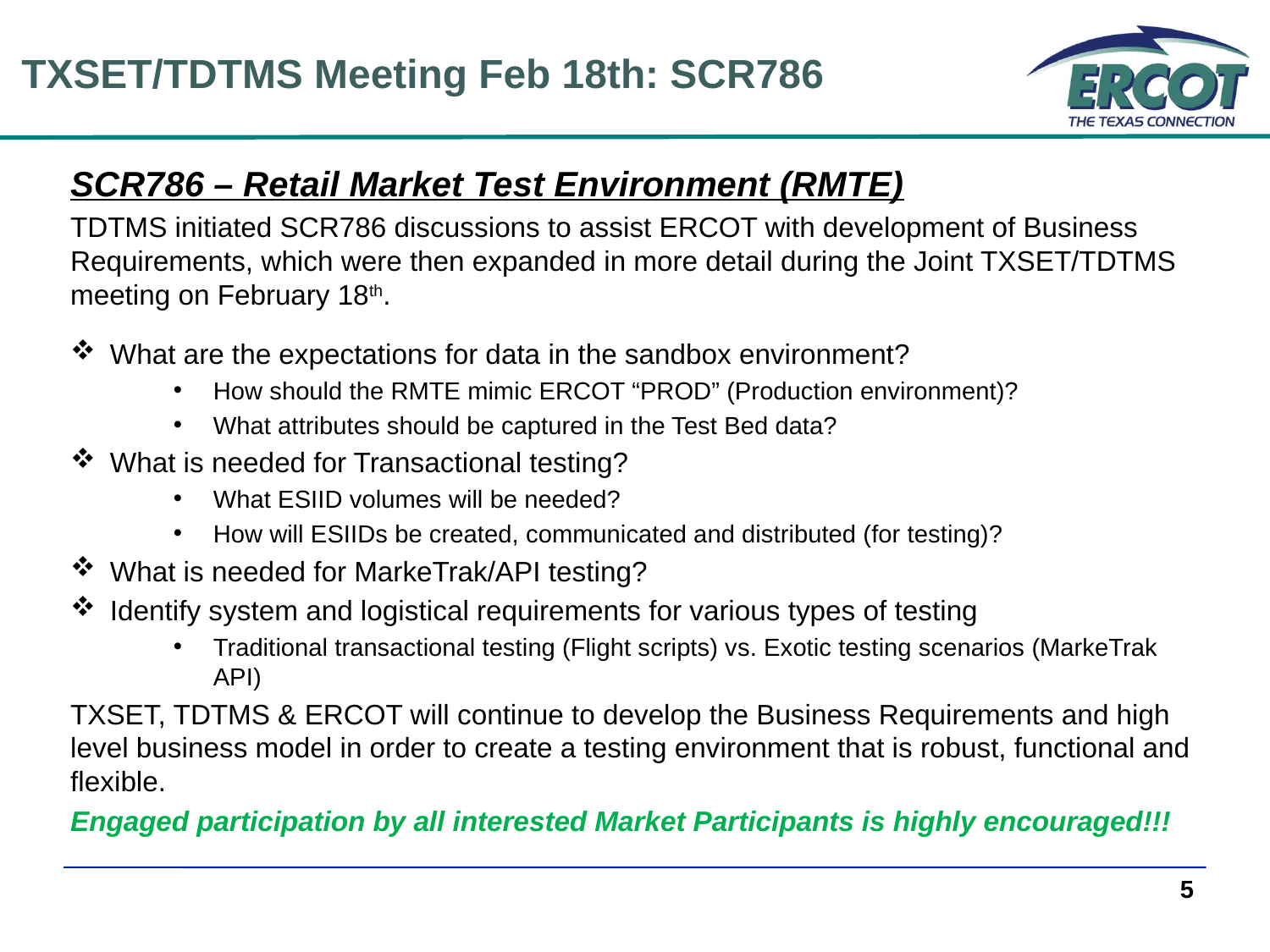

TXSET/TDTMS Meeting Feb 18th: SCR786
SCR786 – Retail Market Test Environment (RMTE)
TDTMS initiated SCR786 discussions to assist ERCOT with development of Business Requirements, which were then expanded in more detail during the Joint TXSET/TDTMS meeting on February 18th.

What are the expectations for data in the sandbox environment?
How should the RMTE mimic ERCOT “PROD” (Production environment)?
What attributes should be captured in the Test Bed data?
What is needed for Transactional testing?
What ESIID volumes will be needed?
How will ESIIDs be created, communicated and distributed (for testing)?
What is needed for MarkeTrak/API testing?
Identify system and logistical requirements for various types of testing
Traditional transactional testing (Flight scripts) vs. Exotic testing scenarios (MarkeTrak API)
TXSET, TDTMS & ERCOT will continue to develop the Business Requirements and high level business model in order to create a testing environment that is robust, functional and flexible.
Engaged participation by all interested Market Participants is highly encouraged!!!

5